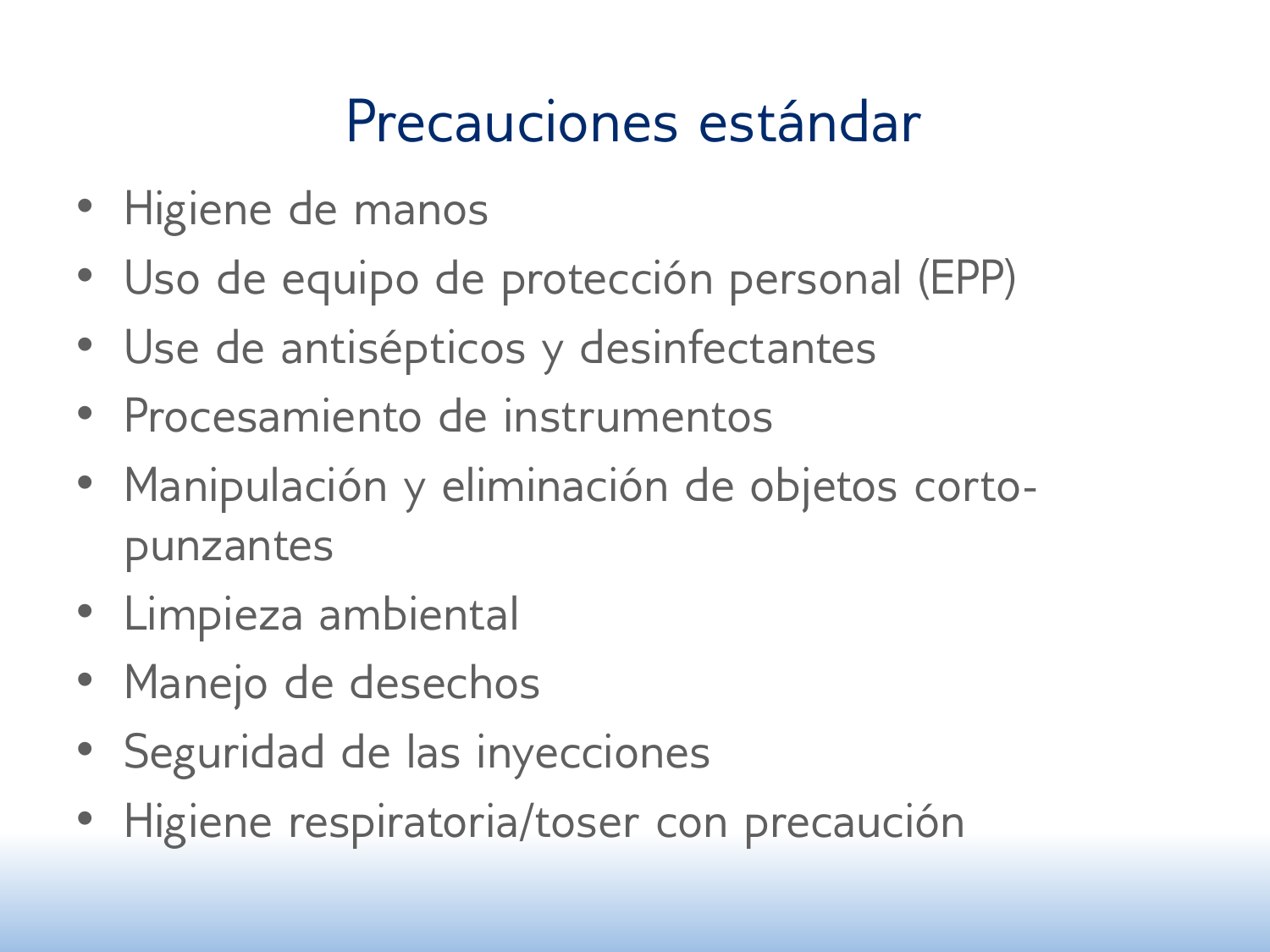

# Precauciones estándar
Higiene de manos
Uso de equipo de protección personal (EPP)
Use de antisépticos y desinfectantes
Procesamiento de instrumentos
Manipulación y eliminación de objetos corto-punzantes
Limpieza ambiental
Manejo de desechos
Seguridad de las inyecciones
Higiene respiratoria/toser con precaución